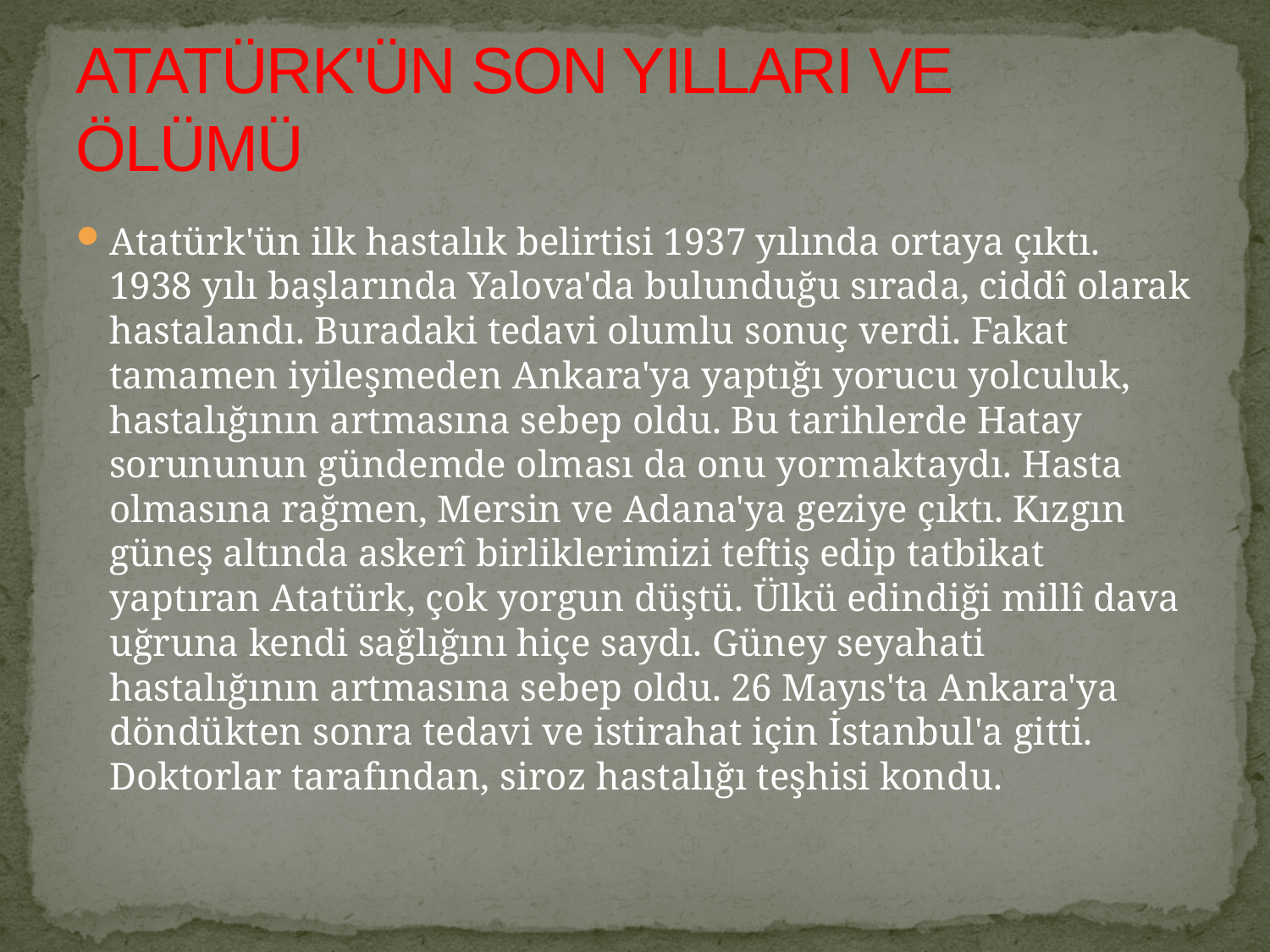

# ATATÜRK'ÜN SON YILLARI VE ÖLÜMÜ
Atatürk'ün ilk hastalık belirtisi 1937 yılında ortaya çıktı. 1938 yılı başlarında Yalova'da bulunduğu sırada, ciddî olarak hastalandı. Buradaki tedavi olumlu sonuç verdi. Fakat tamamen iyileşmeden Ankara'ya yaptığı yorucu yolculuk, hastalığının artmasına sebep oldu. Bu tarihlerde Hatay sorununun gündemde olması da onu yormaktaydı. Hasta olmasına rağmen, Mersin ve Adana'ya geziye çıktı. Kızgın güneş altında askerî birliklerimizi teftiş edip tatbikat yaptıran Atatürk, çok yorgun düştü. Ülkü edindiği millî dava uğruna kendi sağlığını hiçe saydı. Güney seyahati hastalığının artmasına sebep oldu. 26 Mayıs'ta Ankara'ya döndükten sonra tedavi ve istirahat için İstanbul'a gitti. Doktorlar tarafından, siroz hastalığı teşhisi kondu.